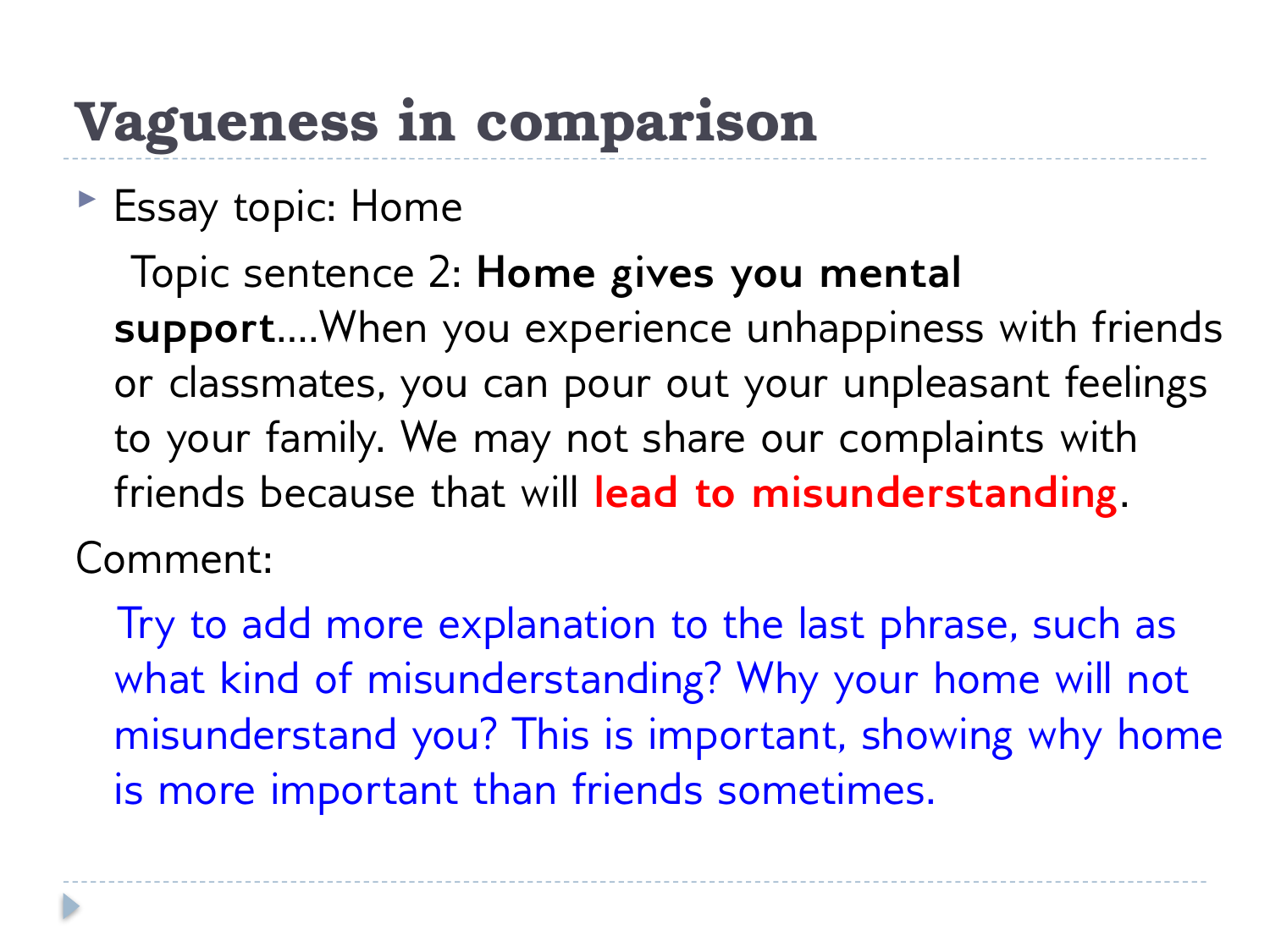

# Vagueness in comparison
Essay topic: Home
    Topic sentence 2: Home gives you mental support….When you experience unhappiness with friends or classmates, you can pour out your unpleasant feelings to your family. We may not share our complaints with friends because that will lead to misunderstanding.
Comment:
   Try to add more explanation to the last phrase, such as what kind of misunderstanding? Why your home will not misunderstand you? This is important, showing why home is more important than friends sometimes.